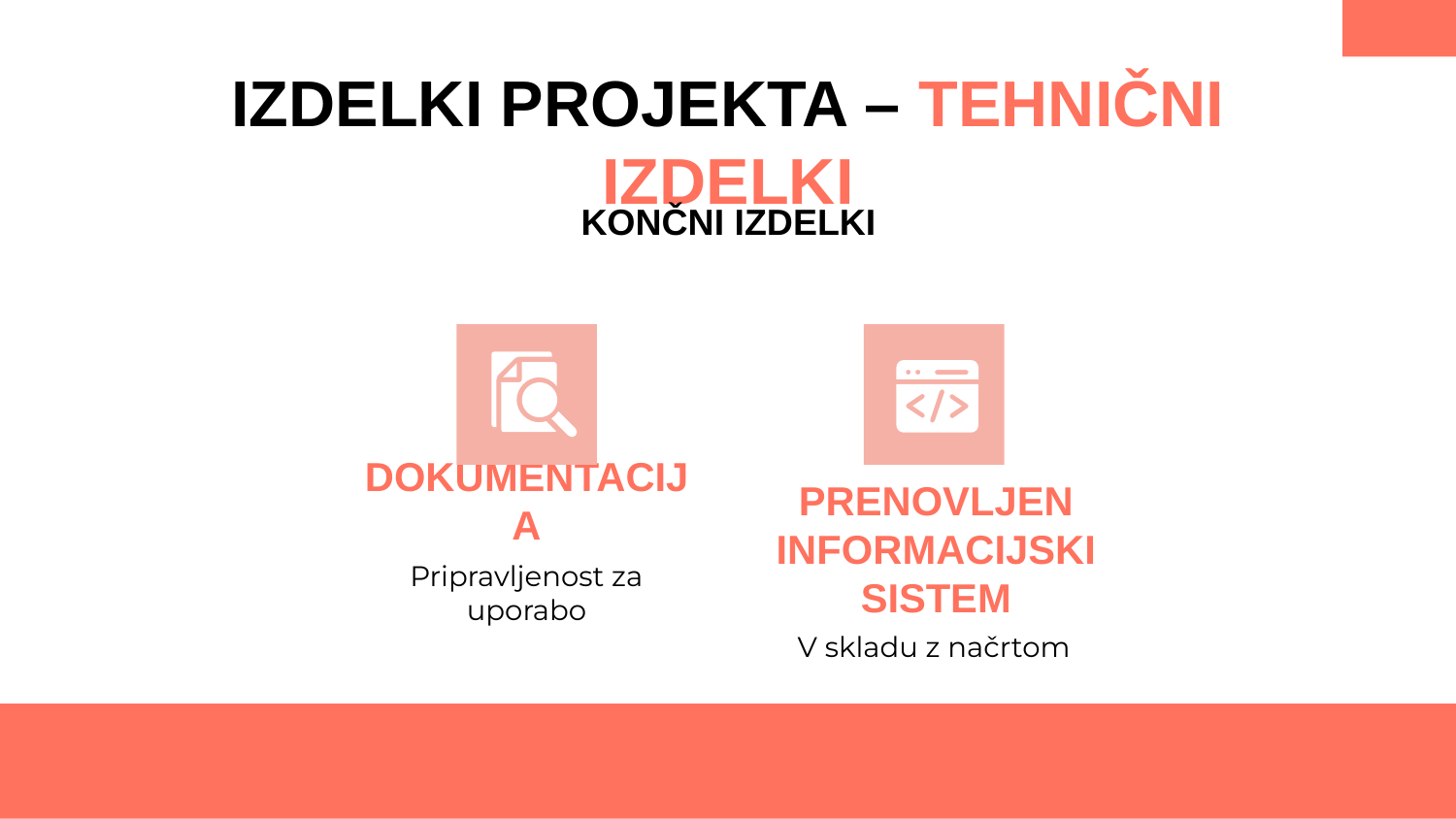

IZDELKI PROJEKTA – TEHNIČNI IZDELKI
KONČNI IZDELKI

DOKUMENTACIJA
Pripravljenost za uporabo
PRENOVLJEN INFORMACIJSKI SISTEM
V skladu z načrtom